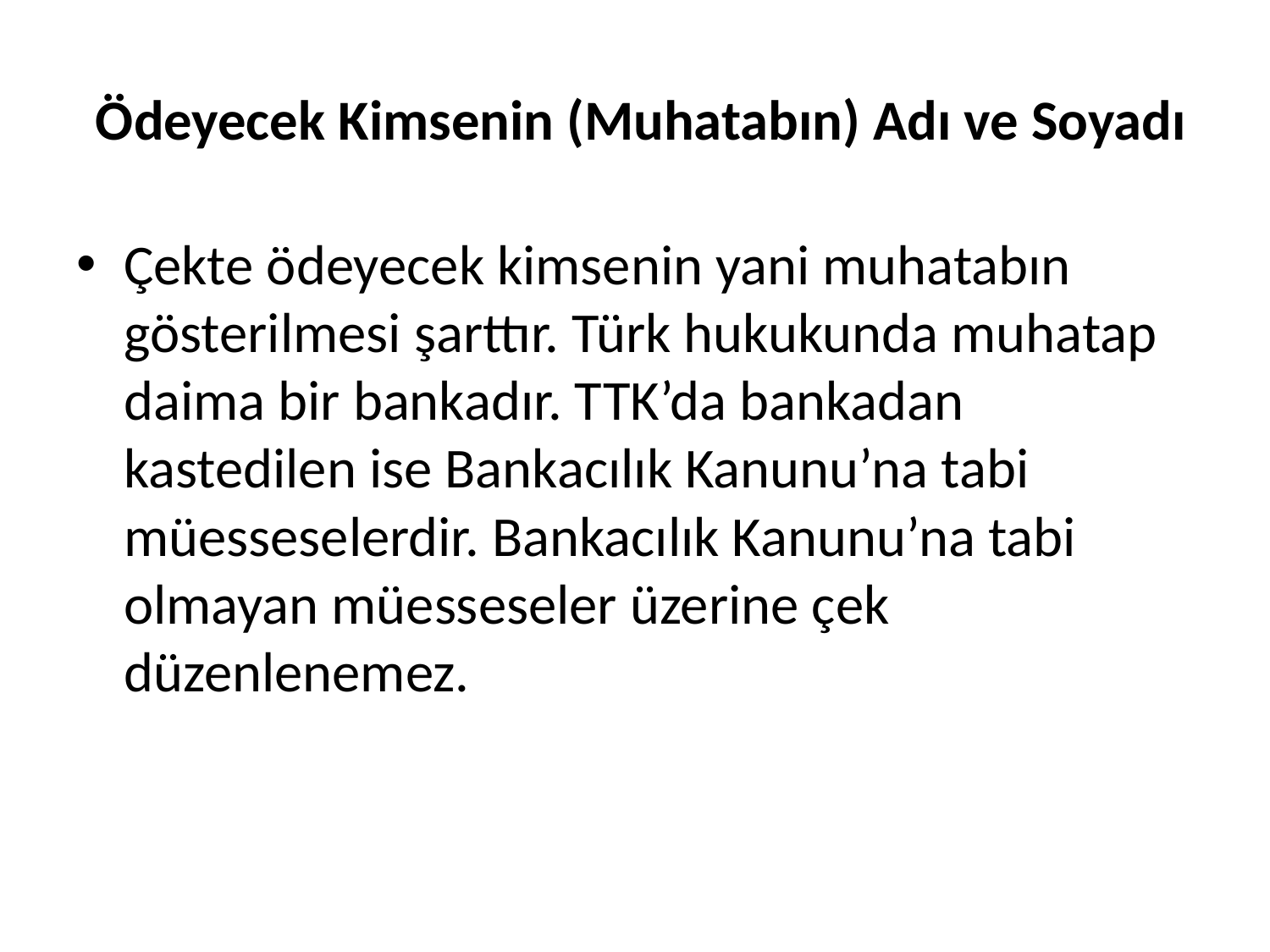

# Ödeyecek Kimsenin (Muhatabın) Adı ve Soyadı
Çekte ödeyecek kimsenin yani muhatabın gösterilmesi şarttır. Türk hukukunda muhatap daima bir bankadır. TTK’da bankadan kastedilen ise Bankacılık Kanunu’na tabi müesseselerdir. Bankacılık Kanunu’na tabi olmayan müesseseler üzerine çek düzenlenemez.